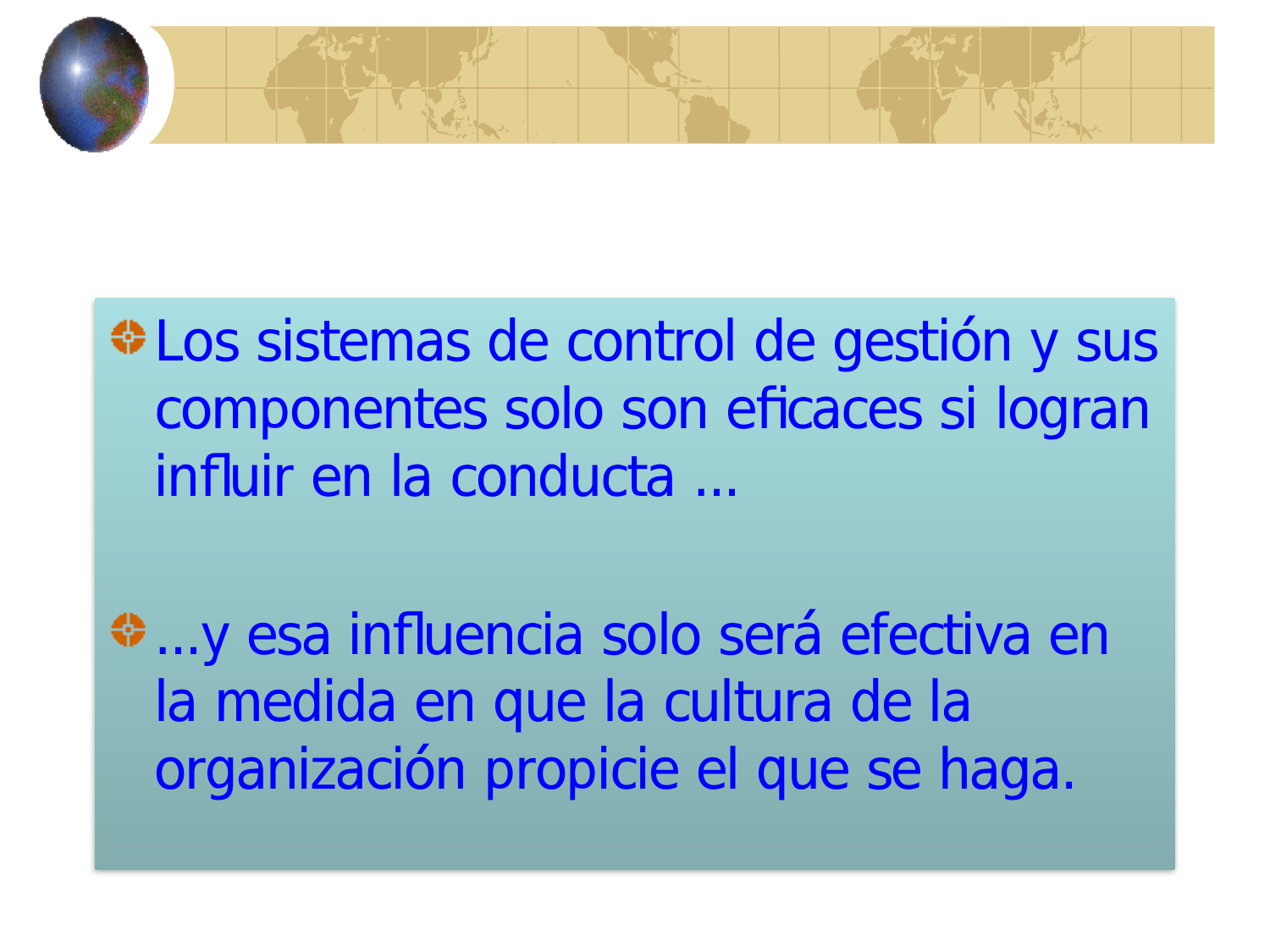

#
Los sistemas de control de gestión y sus componentes solo son eficaces si logran influir en la conducta …

…y esa influencia solo será efectiva en la medida en que la cultura de la organización propicie el que se haga.